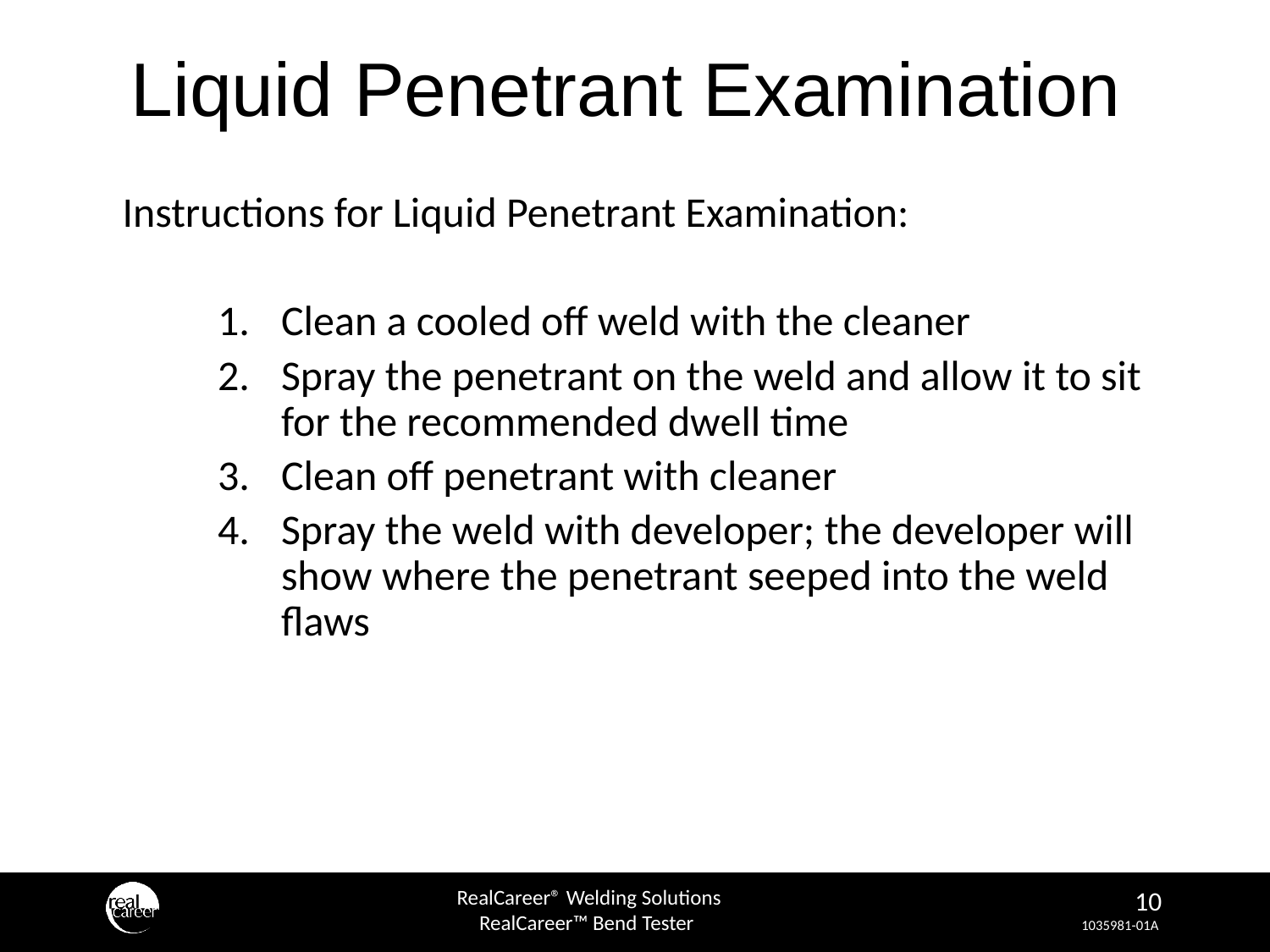

# Liquid Penetrant Examination
Instructions for Liquid Penetrant Examination:

Clean a cooled off weld with the cleaner
Spray the penetrant on the weld and allow it to sit for the recommended dwell time
Clean off penetrant with cleaner
Spray the weld with developer; the developer will show where the penetrant seeped into the weld flaws